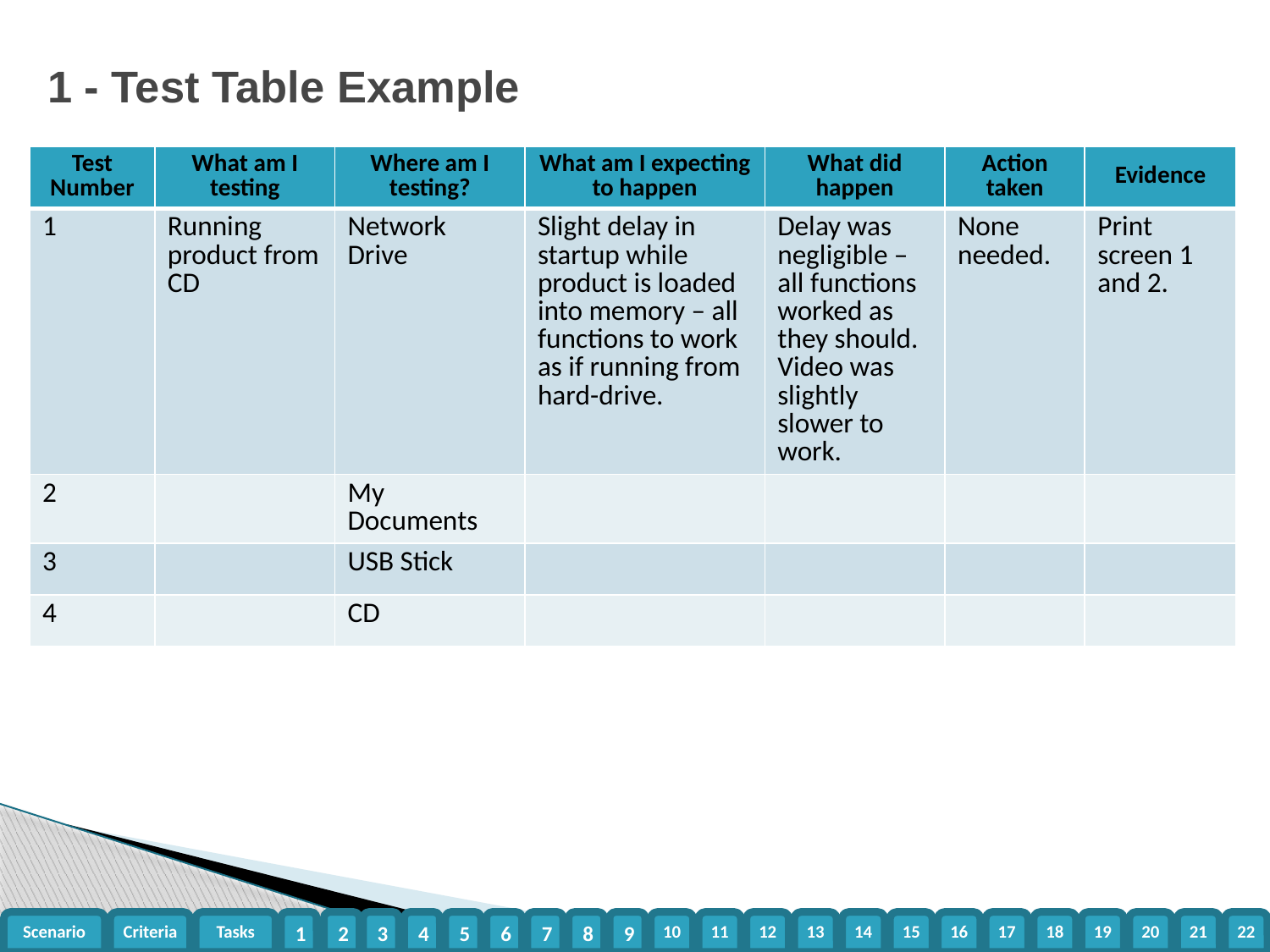

# 1 - Test Table Example
| Test Number | What am I testing | Where am I testing? | What am I expecting to happen | What did happen | Action taken | Evidence |
| --- | --- | --- | --- | --- | --- | --- |
| 1 | Running product from CD | Network Drive | Slight delay in startup while product is loaded into memory – all functions to work as if running from hard-drive. | Delay was negligible – all functions worked as they should. Video was slightly slower to work. | None needed. | Print screen 1 and 2. |
| 2 |  | My Documents |  |  |  |  |
| 3 |  | USB Stick |  |  |  |  |
| 4 |  | CD |  |  |  |  |